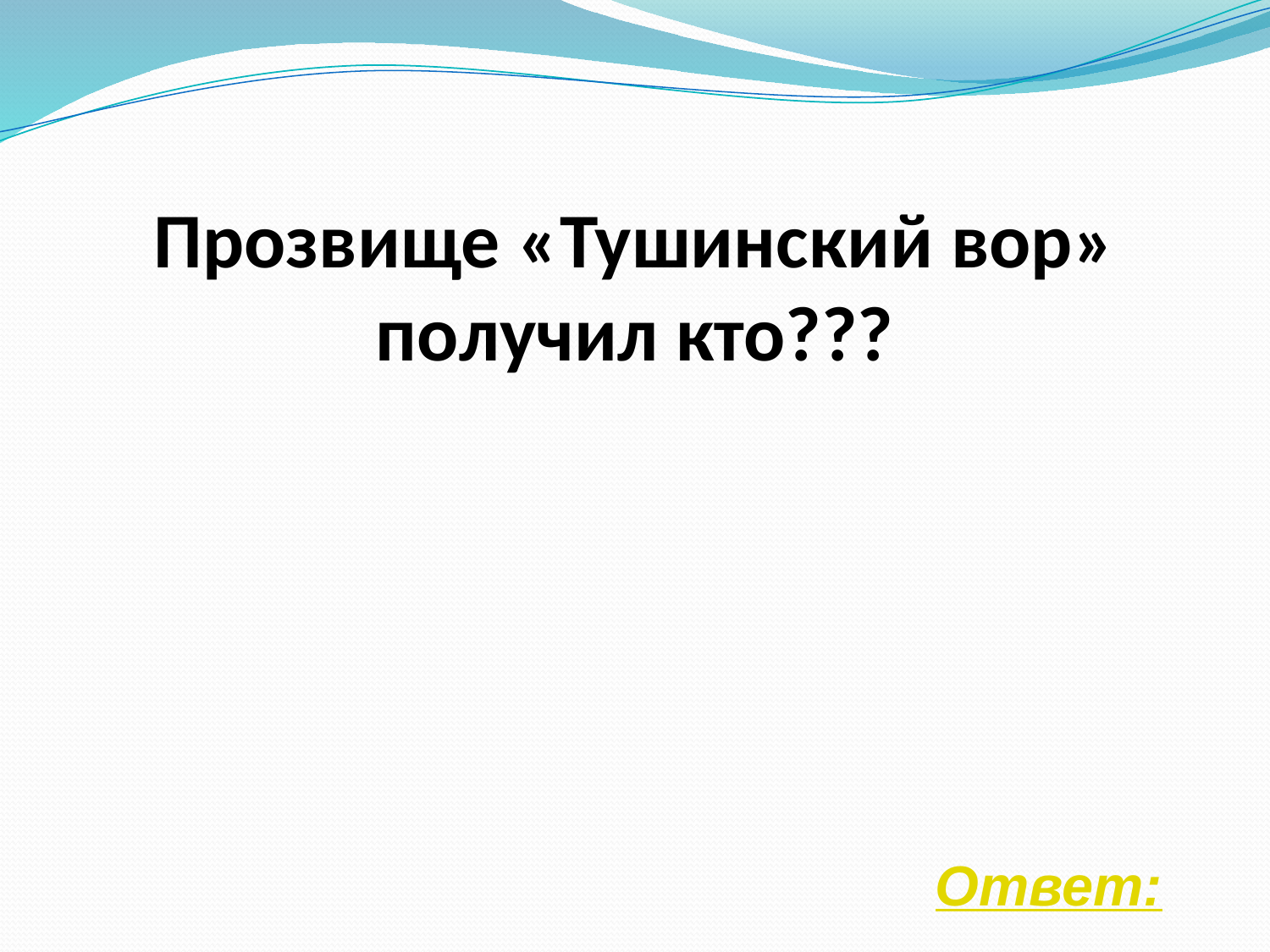

# Прозвище «Тушинский вор» получил кто???
Ответ: